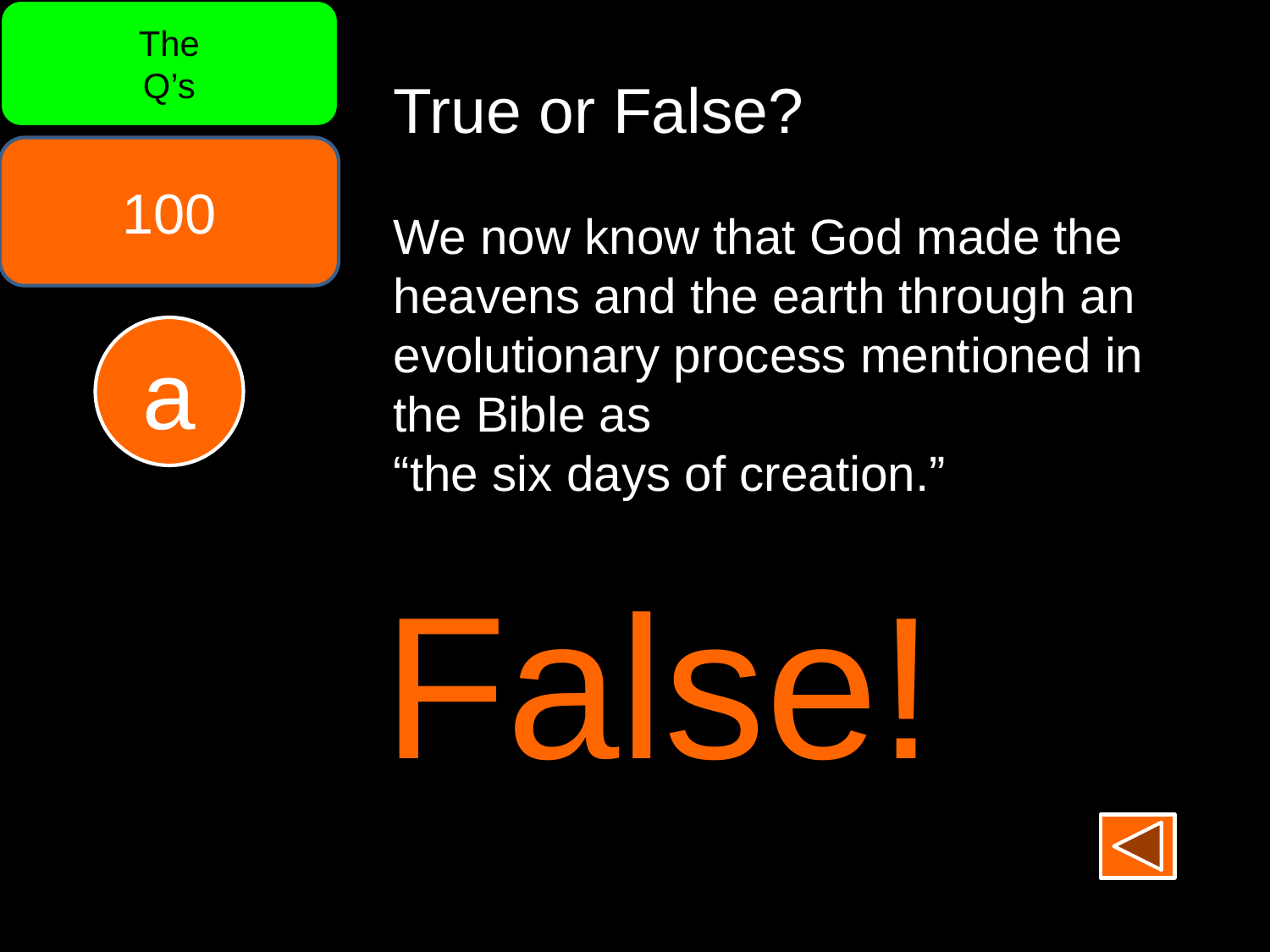

The
Q’s
True or False?

We now know that God made the heavens and the earth through an evolutionary process mentioned in the Bible as
“the six days of creation.”
100
a
False!